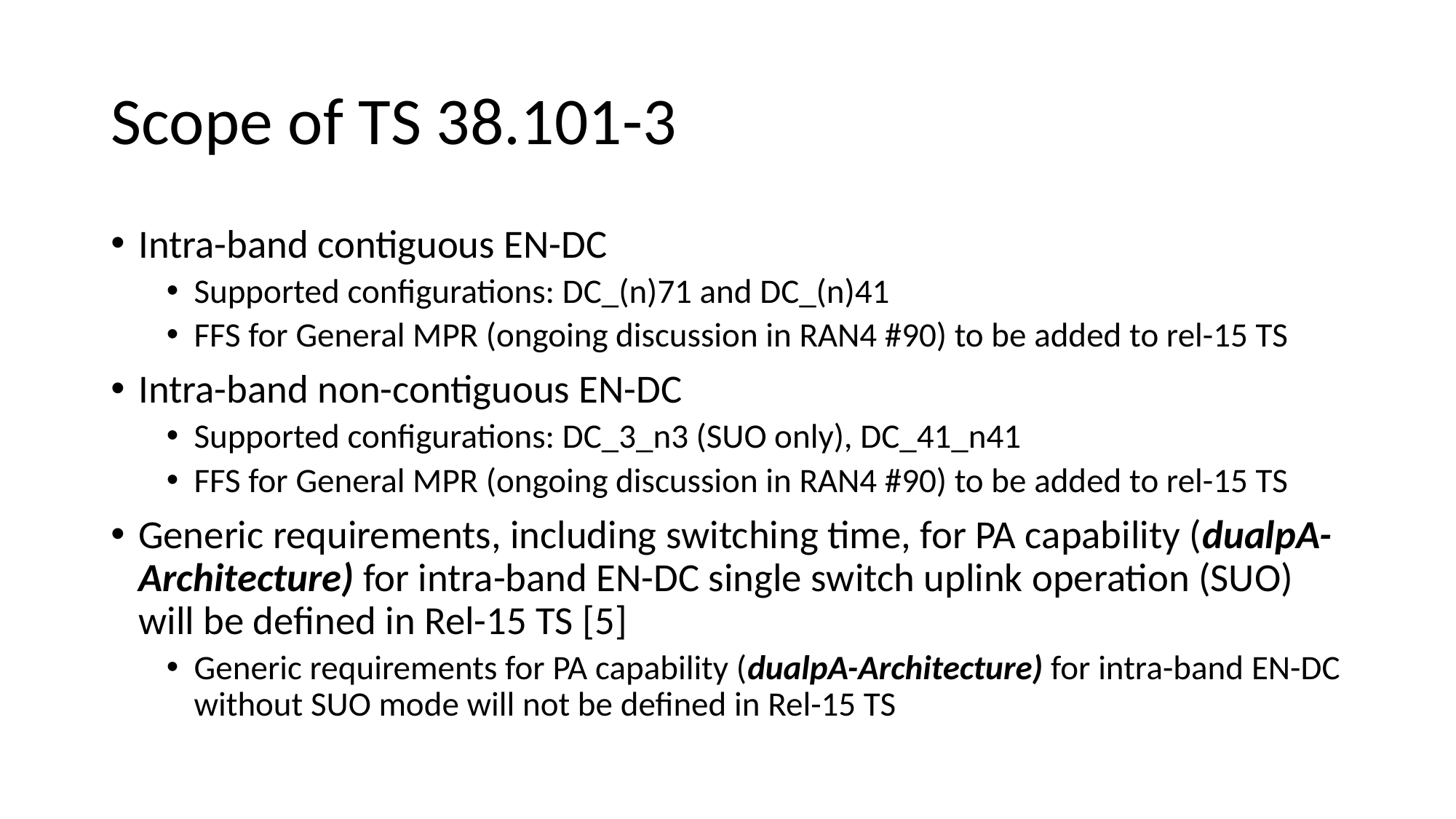

# Scope of TS 38.101-3
Intra-band contiguous EN-DC
Supported configurations: DC_(n)71 and DC_(n)41
FFS for General MPR (ongoing discussion in RAN4 #90) to be added to rel-15 TS
Intra-band non-contiguous EN-DC
Supported configurations: DC_3_n3 (SUO only), DC_41_n41
FFS for General MPR (ongoing discussion in RAN4 #90) to be added to rel-15 TS
Generic requirements, including switching time, for PA capability (dualpA-Architecture) for intra-band EN-DC single switch uplink operation (SUO) will be defined in Rel-15 TS [5]
Generic requirements for PA capability (dualpA-Architecture) for intra-band EN-DC without SUO mode will not be defined in Rel-15 TS